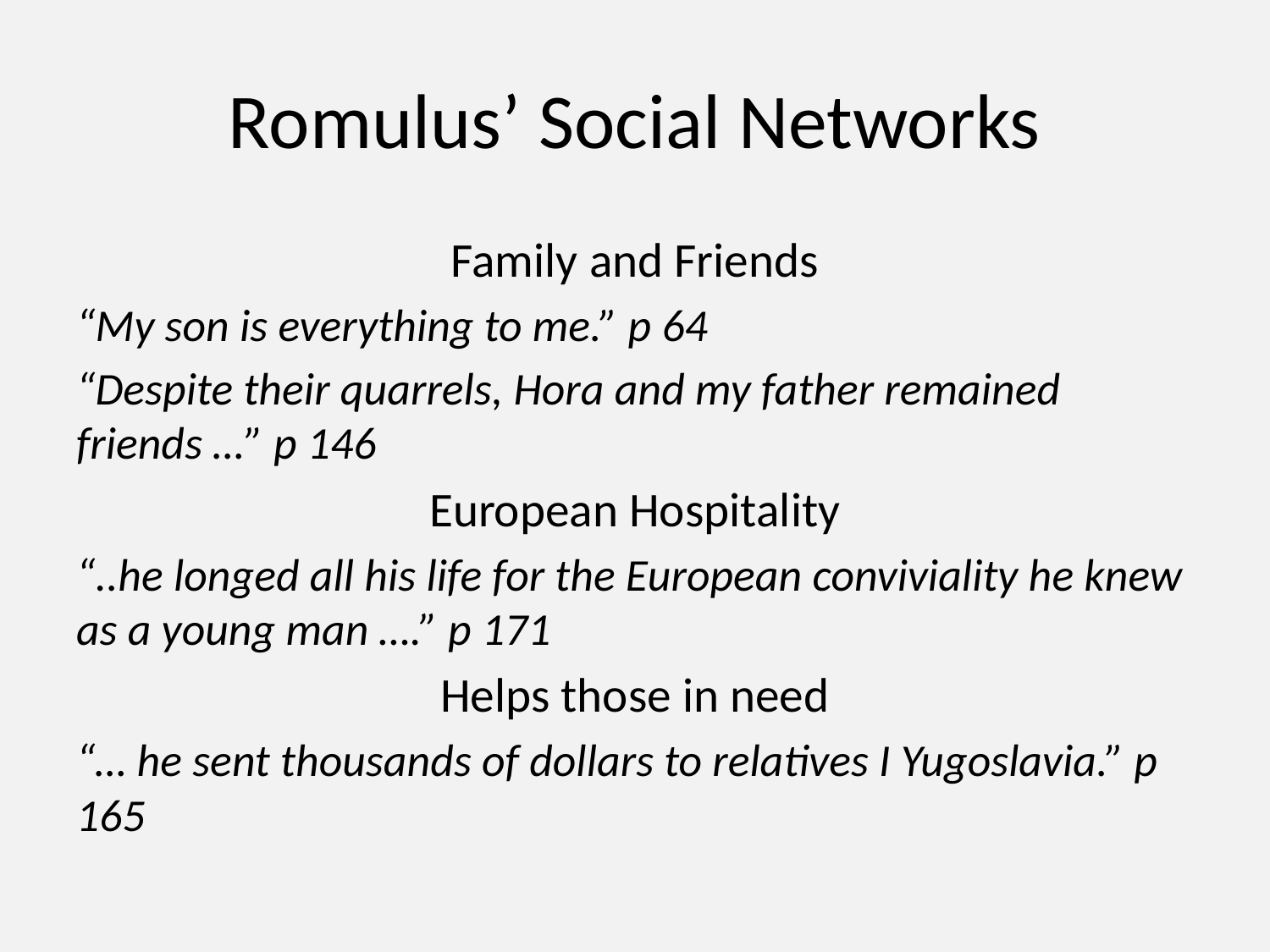

# Romulus’ Social Networks
Family and Friends
“My son is everything to me.” p 64
“Despite their quarrels, Hora and my father remained friends …” p 146
European Hospitality
“..he longed all his life for the European conviviality he knew as a young man ….” p 171
Helps those in need
“… he sent thousands of dollars to relatives I Yugoslavia.” p 165